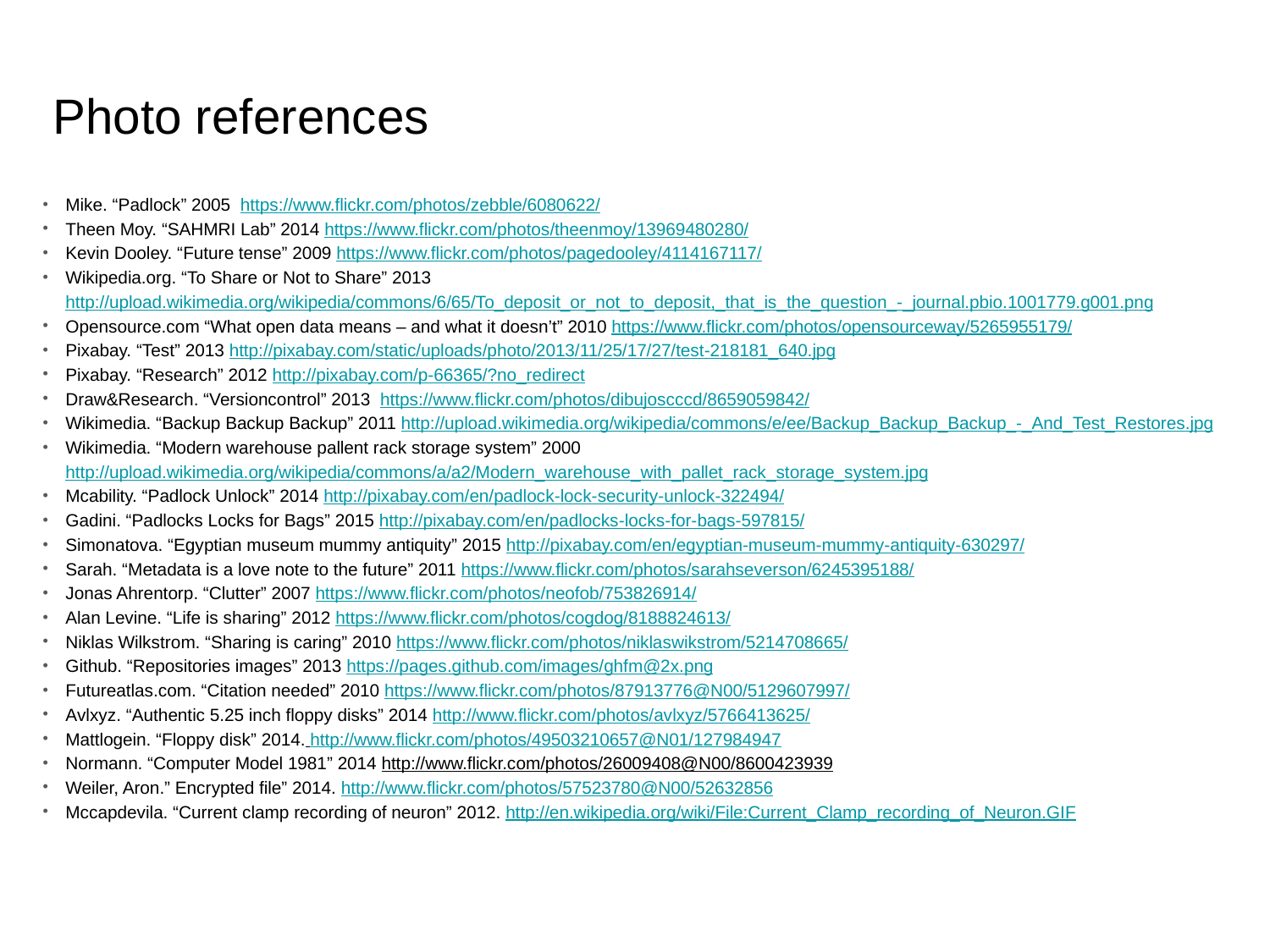

# Photo references

Mike. “Padlock” 2005  https://www.flickr.com/photos/zebble/6080622/
Theen Moy. “SAHMRI Lab” 2014 https://www.flickr.com/photos/theenmoy/13969480280/
Kevin Dooley. “Future tense” 2009 https://www.flickr.com/photos/pagedooley/4114167117/
Wikipedia.org. “To Share or Not to Share” 2013 http://upload.wikimedia.org/wikipedia/commons/6/65/To_deposit_or_not_to_deposit,_that_is_the_question_-_journal.pbio.1001779.g001.png
Opensource.com “What open data means – and what it doesn’t” 2010 https://www.flickr.com/photos/opensourceway/5265955179/
Pixabay. “Test” 2013 http://pixabay.com/static/uploads/photo/2013/11/25/17/27/test-218181_640.jpg
Pixabay. “Research” 2012 http://pixabay.com/p-66365/?no_redirect
Draw&Research. “Versioncontrol” 2013  https://www.flickr.com/photos/dibujoscccd/8659059842/
Wikimedia. “Backup Backup Backup” 2011 http://upload.wikimedia.org/wikipedia/commons/e/ee/Backup_Backup_Backup_-_And_Test_Restores.jpg
Wikimedia. “Modern warehouse pallent rack storage system” 2000 http://upload.wikimedia.org/wikipedia/commons/a/a2/Modern_warehouse_with_pallet_rack_storage_system.jpg
Mcability. “Padlock Unlock” 2014 http://pixabay.com/en/padlock-lock-security-unlock-322494/
Gadini. “Padlocks Locks for Bags” 2015 http://pixabay.com/en/padlocks-locks-for-bags-597815/
Simonatova. “Egyptian museum mummy antiquity” 2015 http://pixabay.com/en/egyptian-museum-mummy-antiquity-630297/
Sarah. “Metadata is a love note to the future” 2011 https://www.flickr.com/photos/sarahseverson/6245395188/
Jonas Ahrentorp. “Clutter” 2007 https://www.flickr.com/photos/neofob/753826914/
Alan Levine. “Life is sharing” 2012 https://www.flickr.com/photos/cogdog/8188824613/
Niklas Wilkstrom. “Sharing is caring” 2010 https://www.flickr.com/photos/niklaswikstrom/5214708665/
Github. “Repositories images” 2013 https://pages.github.com/images/ghfm@2x.png
Futureatlas.com. “Citation needed” 2010 https://www.flickr.com/photos/87913776@N00/5129607997/
Avlxyz. “Authentic 5.25 inch floppy disks” 2014 http://www.flickr.com/photos/avlxyz/5766413625/
Mattlogein. “Floppy disk” 2014. http://www.flickr.com/photos/49503210657@N01/127984947
Normann. “Computer Model 1981” 2014 http://www.flickr.com/photos/26009408@N00/8600423939
Weiler, Aron.” Encrypted file” 2014. http://www.flickr.com/photos/57523780@N00/52632856
Mccapdevila. “Current clamp recording of neuron” 2012. http://en.wikipedia.org/wiki/File:Current_Clamp_recording_of_Neuron.GIF